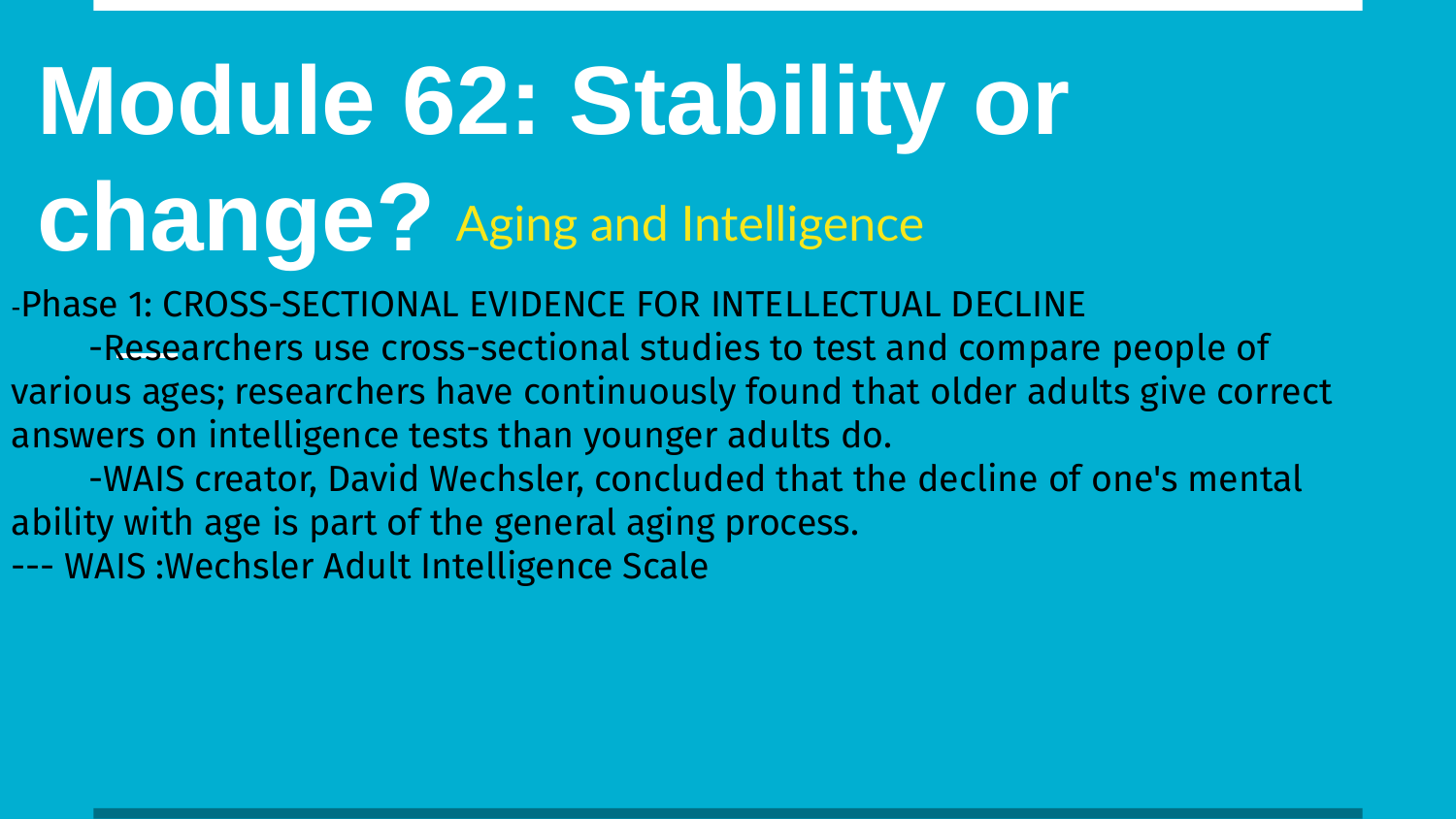

# Module 62: Stability or change?
Aging and Intelligence
-Phase 1: CROSS-SECTIONAL EVIDENCE FOR INTELLECTUAL DECLINE
        -Researchers use cross-sectional studies to test and compare people of various ages; researchers have continuously found that older adults give correct answers on intelligence tests than younger adults do.
        -WAIS creator, David Wechsler, concluded that the decline of one's mental ability with age is part of the general aging process.
--- WAIS :Wechsler Adult Intelligence Scale